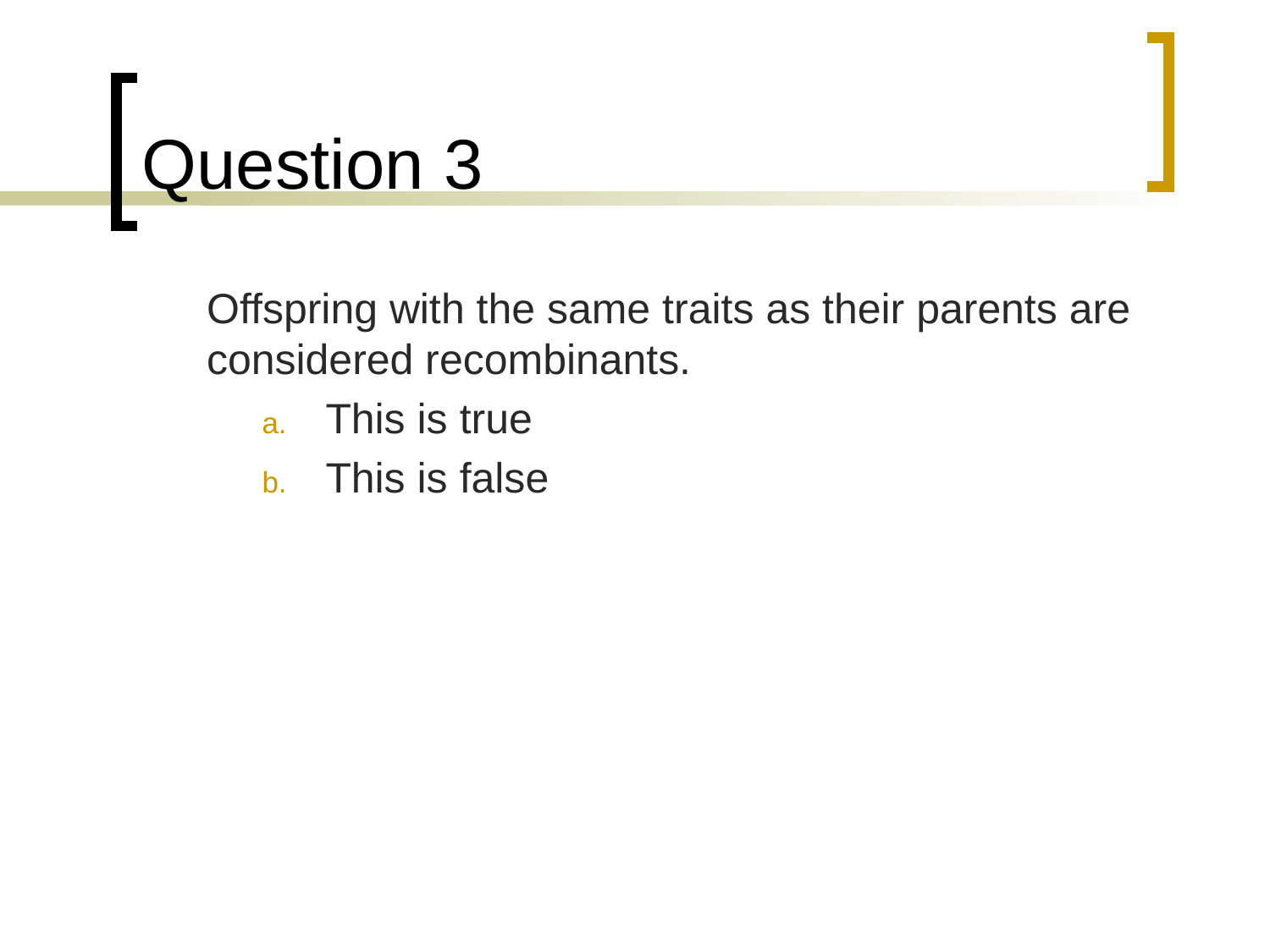

# Question 3
	Offspring with the same traits as their parents are considered recombinants.
This is true
This is false